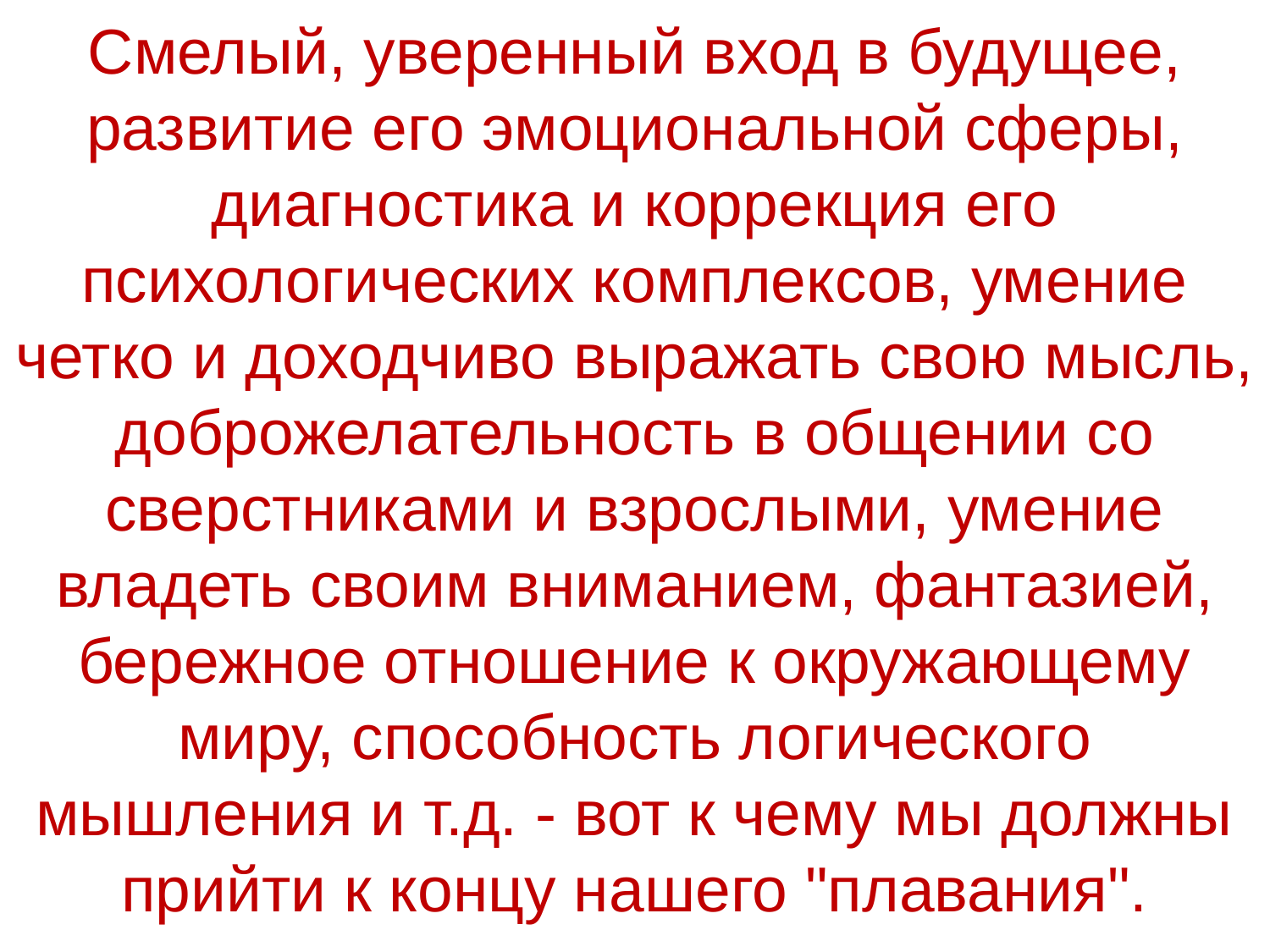

Смелый, уверенный вход в будущее, развитие его эмоциональной сферы, диагностика и коррекция его психологических комплексов, умение четко и доходчиво выражать свою мысль, доброжелательность в общении со сверстниками и взрослыми, умение владеть своим вниманием, фантазией, бережное отношение к окружающему миру, способность логического мышления и т.д. - вот к чему мы должны прийти к концу нашего "плавания".